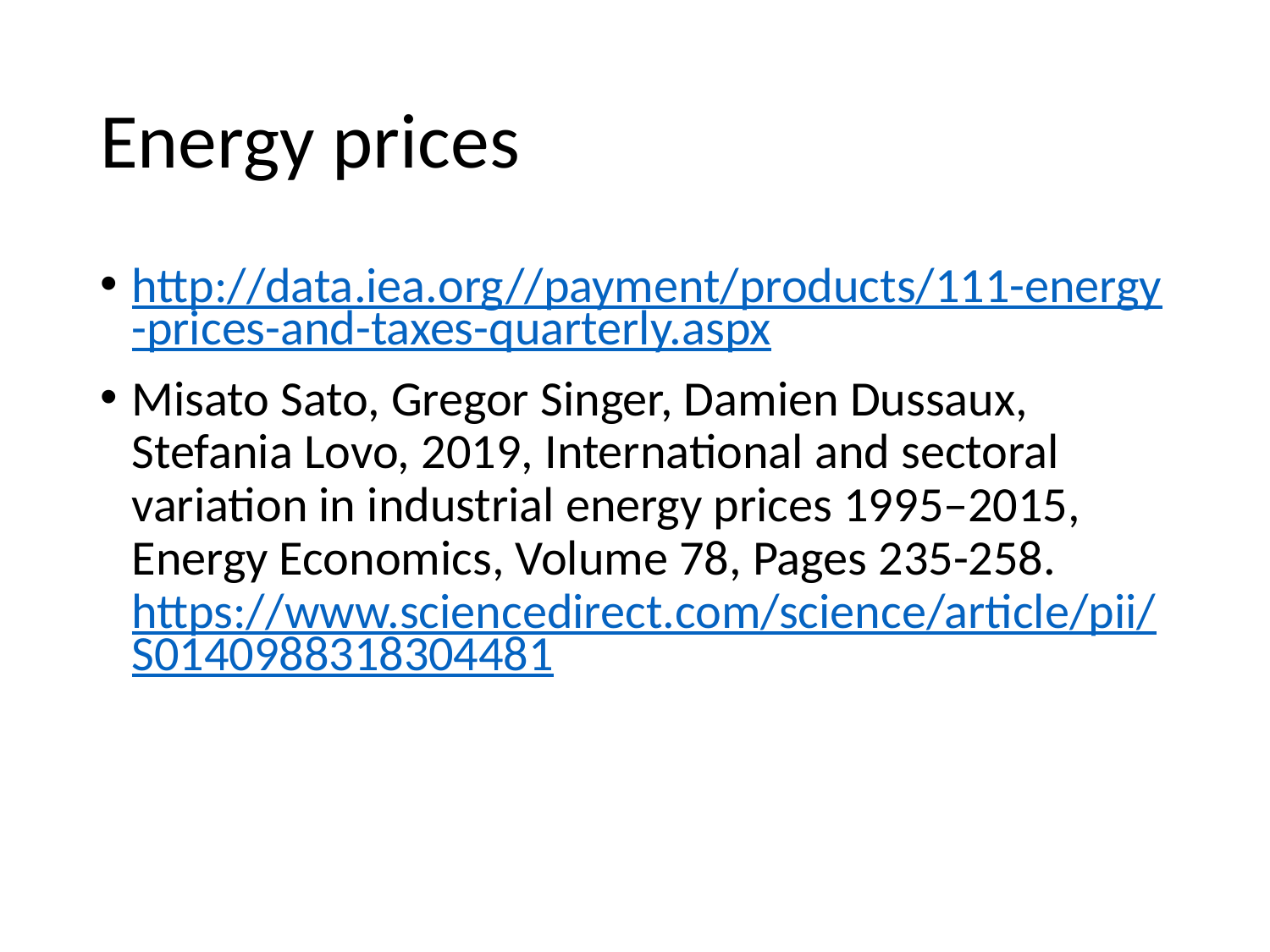

# Energy prices
http://data.iea.org//payment/products/111-energy-prices-and-taxes-quarterly.aspx
Misato Sato, Gregor Singer, Damien Dussaux, Stefania Lovo, 2019, International and sectoral variation in industrial energy prices 1995–2015, Energy Economics, Volume 78, Pages 235-258. https://www.sciencedirect.com/science/article/pii/S0140988318304481